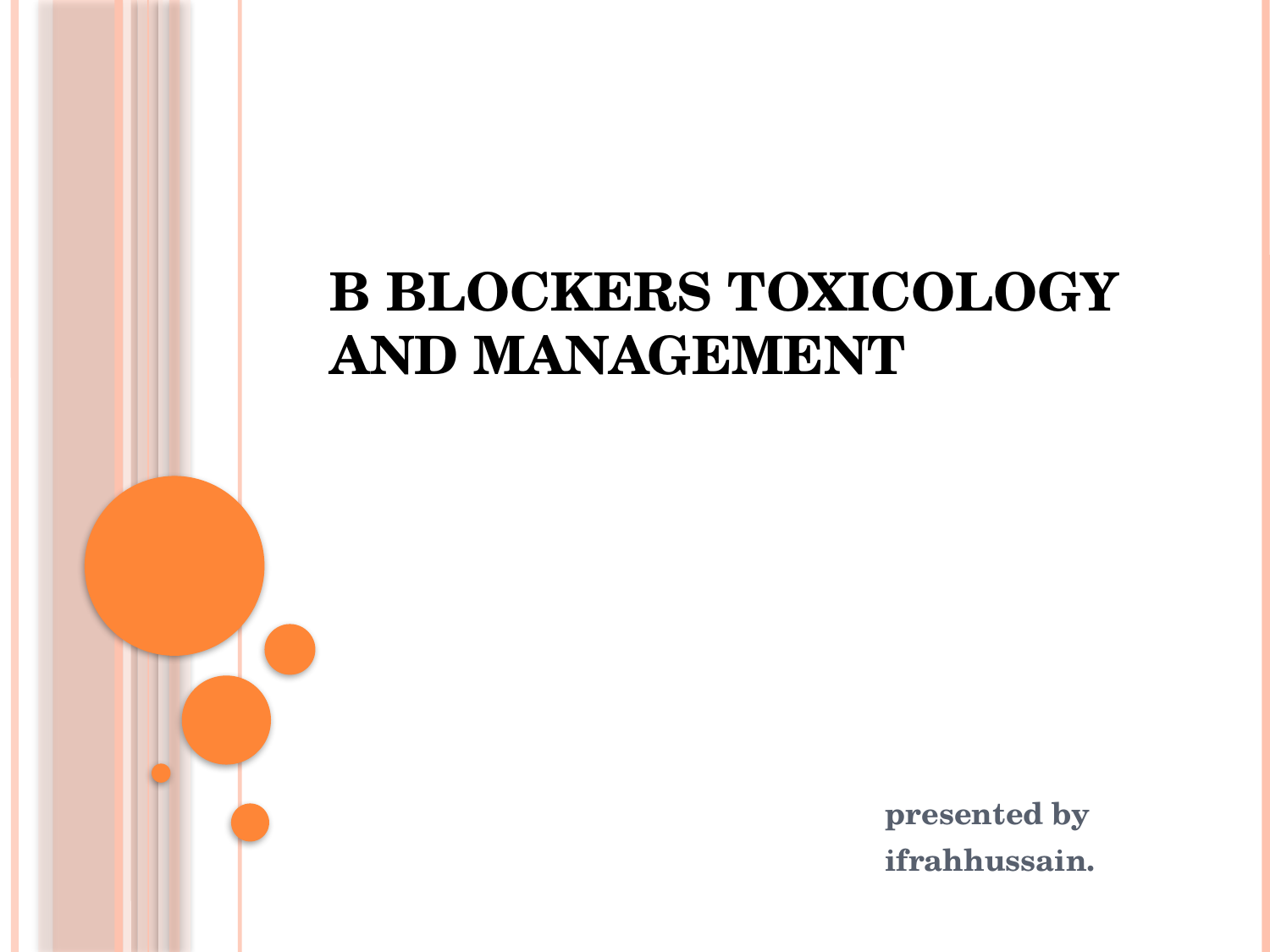

# B Blockers TOXICOLOGY And Management

                                                                presented by
                                                                ifrahhussain.